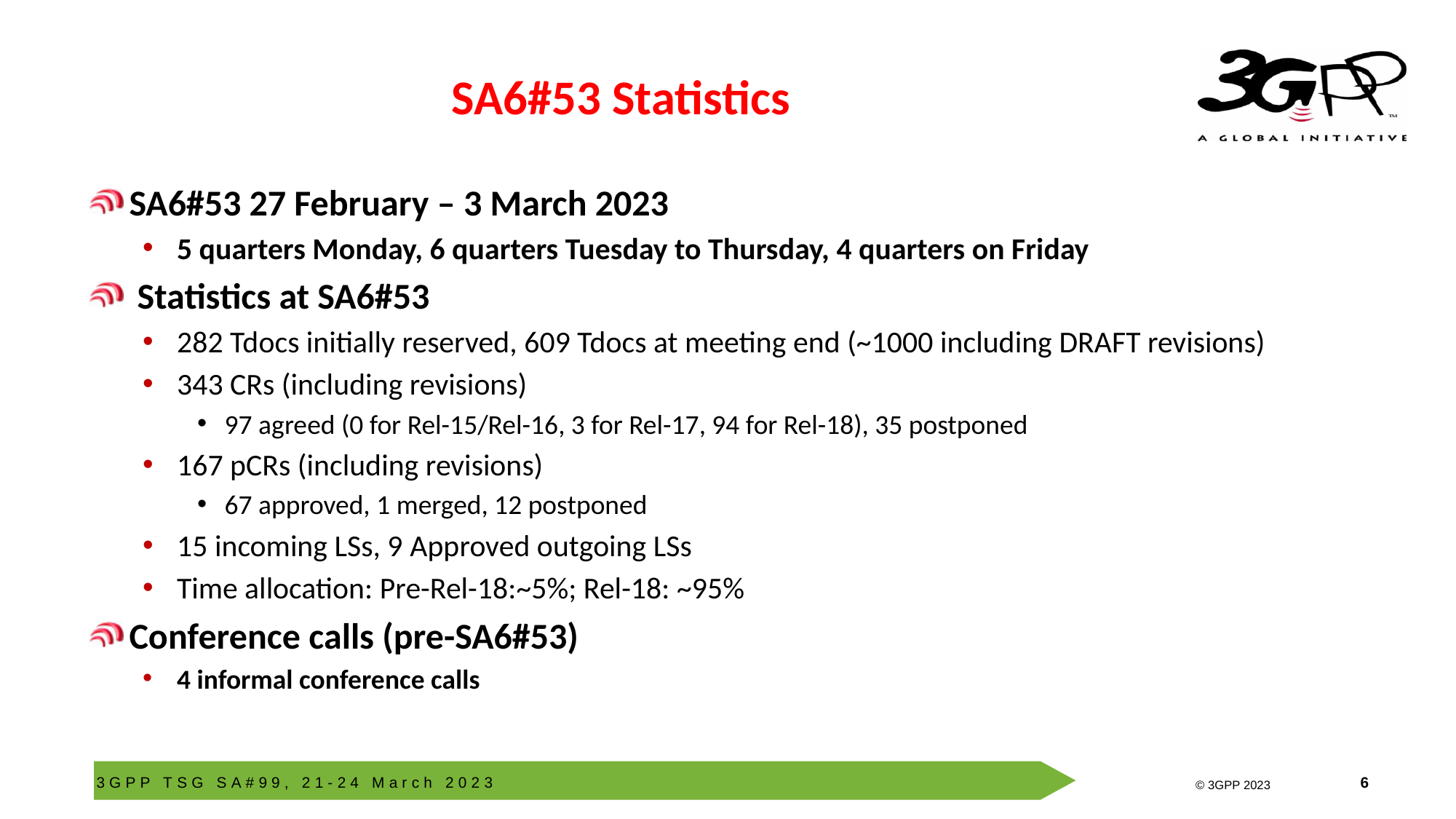

# SA6#53 Statistics
SA6#53 27 February – 3 March 2023
5 quarters Monday, 6 quarters Tuesday to Thursday, 4 quarters on Friday
 Statistics at SA6#53
282 Tdocs initially reserved, 609 Tdocs at meeting end (~1000 including DRAFT revisions)
343 CRs (including revisions)
97 agreed (0 for Rel-15/Rel-16, 3 for Rel-17, 94 for Rel-18), 35 postponed
167 pCRs (including revisions)
67 approved, 1 merged, 12 postponed
15 incoming LSs, 9 Approved outgoing LSs
Time allocation: Pre-Rel-18:~5%; Rel-18: ~95%
Conference calls (pre-SA6#53)
4 informal conference calls